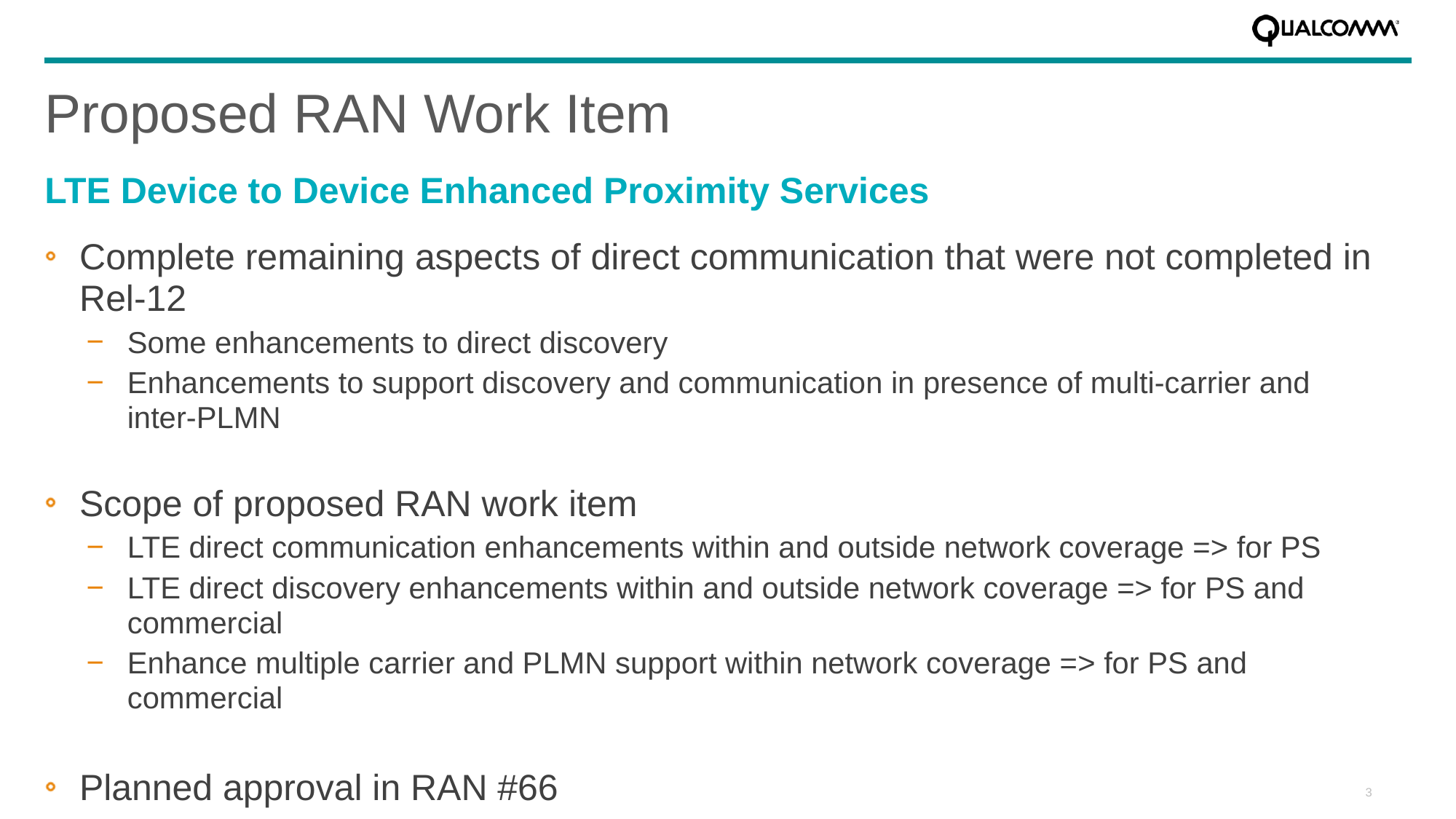

# Proposed RAN Work Item
LTE Device to Device Enhanced Proximity Services
Complete remaining aspects of direct communication that were not completed in Rel-12
Some enhancements to direct discovery
Enhancements to support discovery and communication in presence of multi-carrier and inter-PLMN

Scope of proposed RAN work item
LTE direct communication enhancements within and outside network coverage => for PS
LTE direct discovery enhancements within and outside network coverage => for PS and commercial
Enhance multiple carrier and PLMN support within network coverage => for PS and commercial

Planned approval in RAN #66